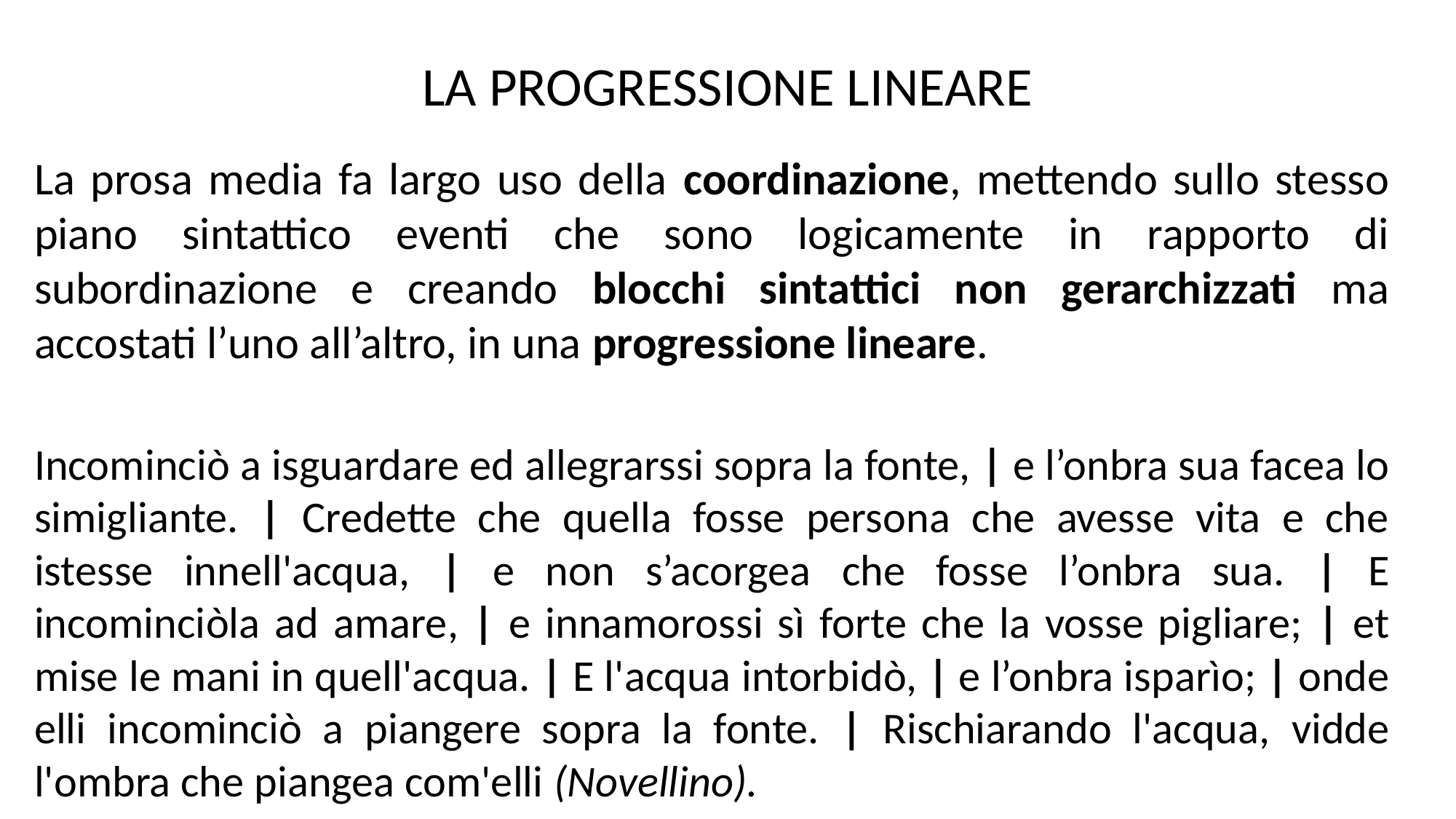

LA PROGRESSIONE LINEARE
La prosa media fa largo uso della coordinazione, mettendo sullo stesso piano sintattico eventi che sono logicamente in rapporto di subordinazione e creando blocchi sintattici non gerarchizzati ma accostati l’uno all’altro, in una progressione lineare.
Incominciò a isguardare ed allegrarssi sopra la fonte, | e l’onbra sua facea lo simigliante. | Credette che quella fosse persona che avesse vita e che istesse innell'acqua, | e non s’acorgea che fosse l’onbra sua. | E incominciòla ad amare, | e innamorossi sì forte che la vosse pigliare; | et mise le mani in quell'acqua. | E l'acqua intorbidò, | e l’onbra isparìo; | onde elli incominciò a piangere sopra la fonte. | Rischiarando l'acqua, vidde l'ombra che piangea com'elli (Novellino).